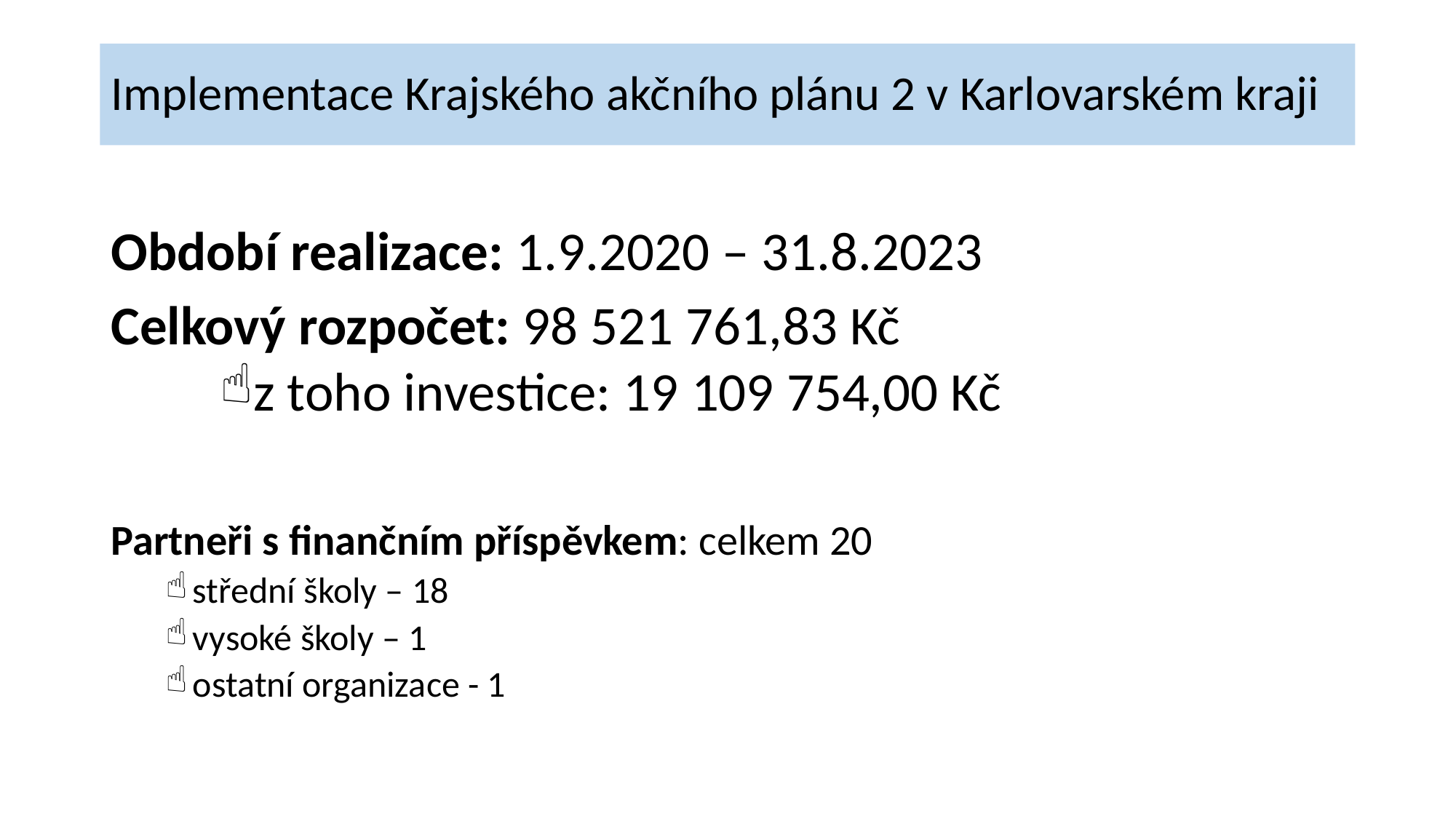

# Implementace Krajského akčního plánu 2 v Karlovarském kraji
Období realizace: 1.9.2020 – 31.8.2023
Celkový rozpočet: 98 521 761,83 Kč
z toho investice: 19 109 754,00 Kč

Partneři s finančním příspěvkem: celkem 20
střední školy – 18
vysoké školy – 1
ostatní organizace - 1